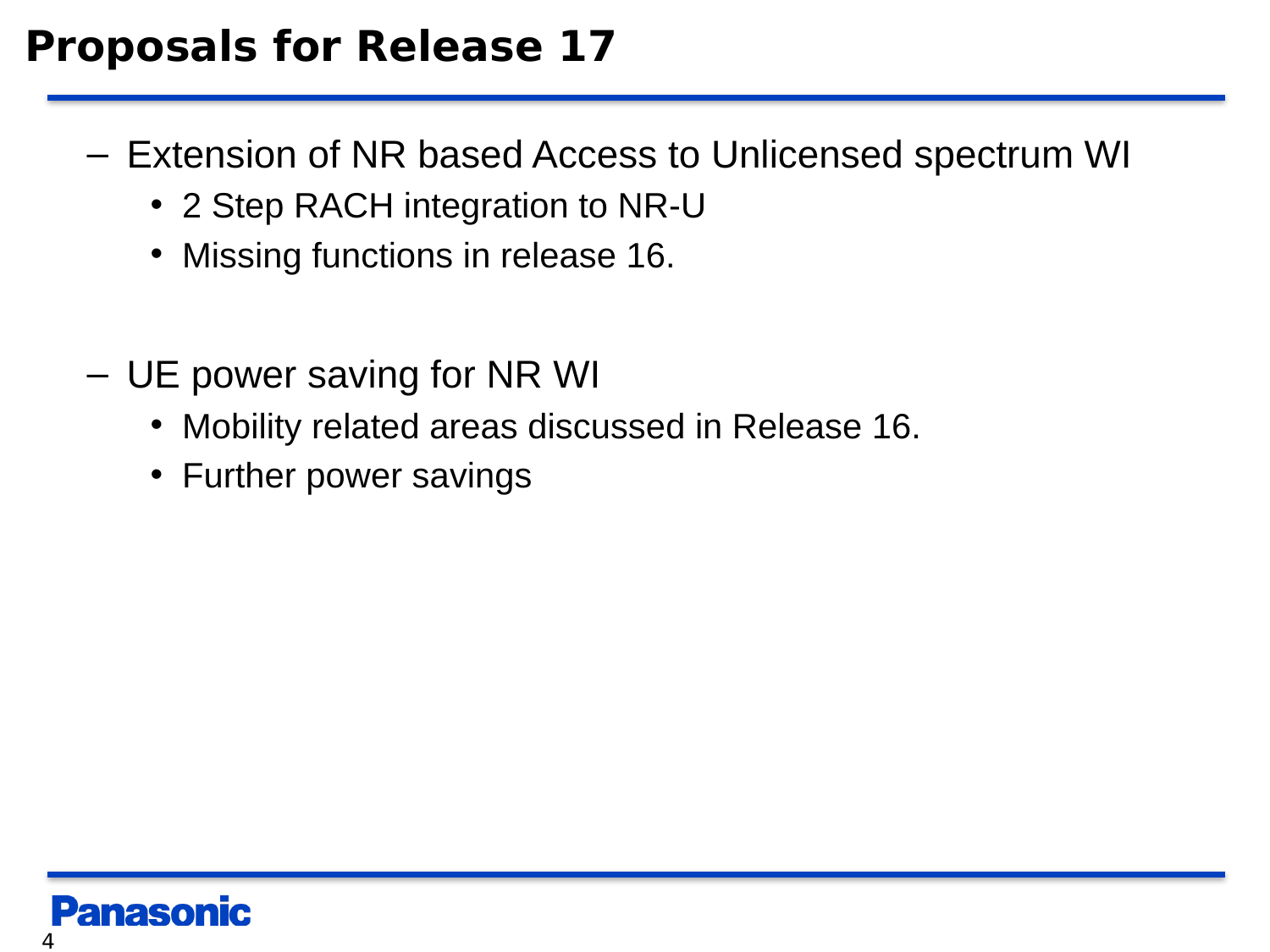

# Proposals for Release 17
Extension of NR based Access to Unlicensed spectrum WI
2 Step RACH integration to NR-U
Missing functions in release 16.

UE power saving for NR WI
Mobility related areas discussed in Release 16.
Further power savings

4